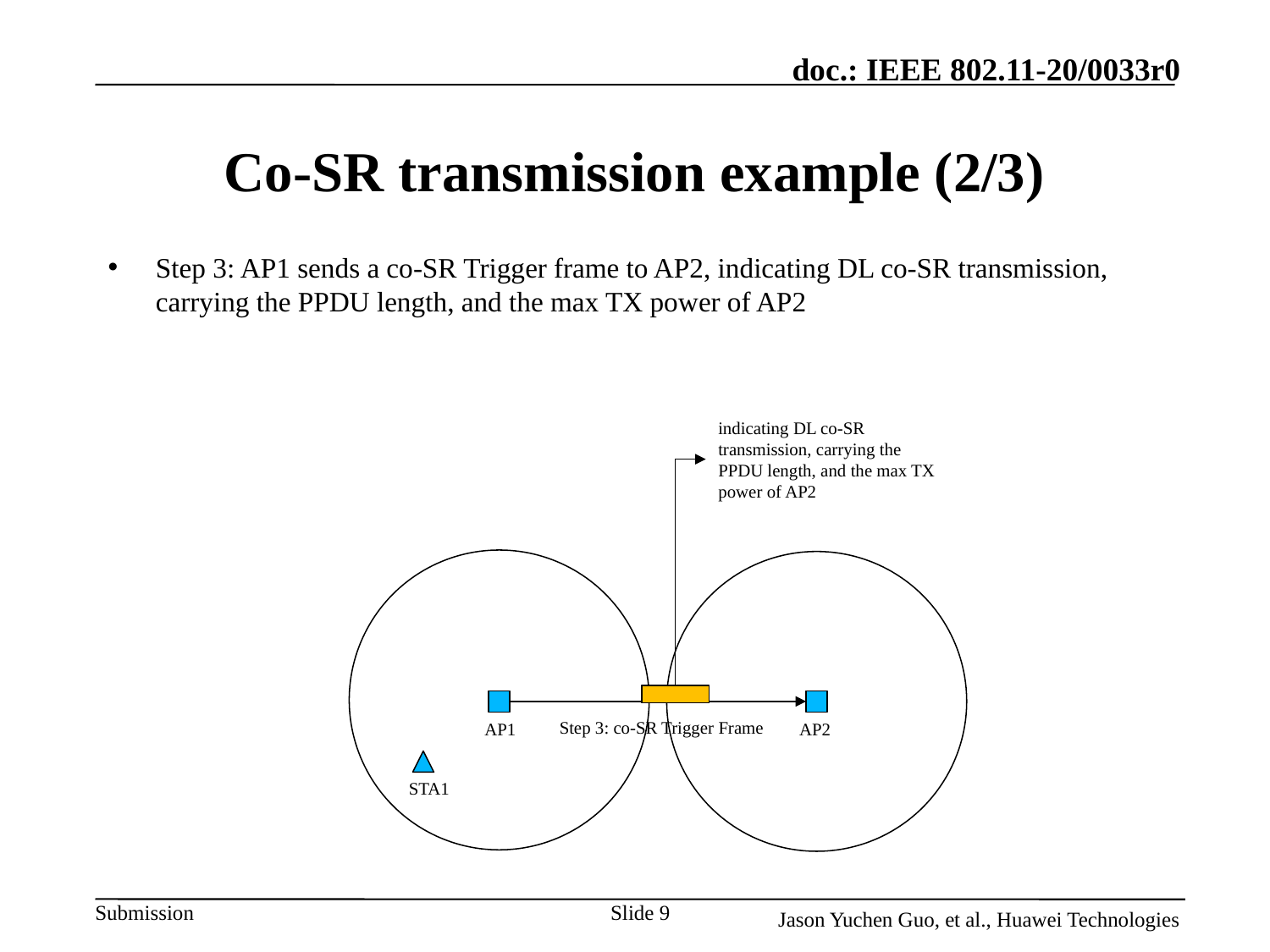

# Co-SR transmission example (2/3)
Step 3: AP1 sends a co-SR Trigger frame to AP2, indicating DL co-SR transmission, carrying the PPDU length, and the max TX power of AP2
indicating DL co-SR transmission, carrying the PPDU length, and the max TX power of AP2

Step 3: co-SR Trigger Frame
AP1
AP2

STA1
Slide 9